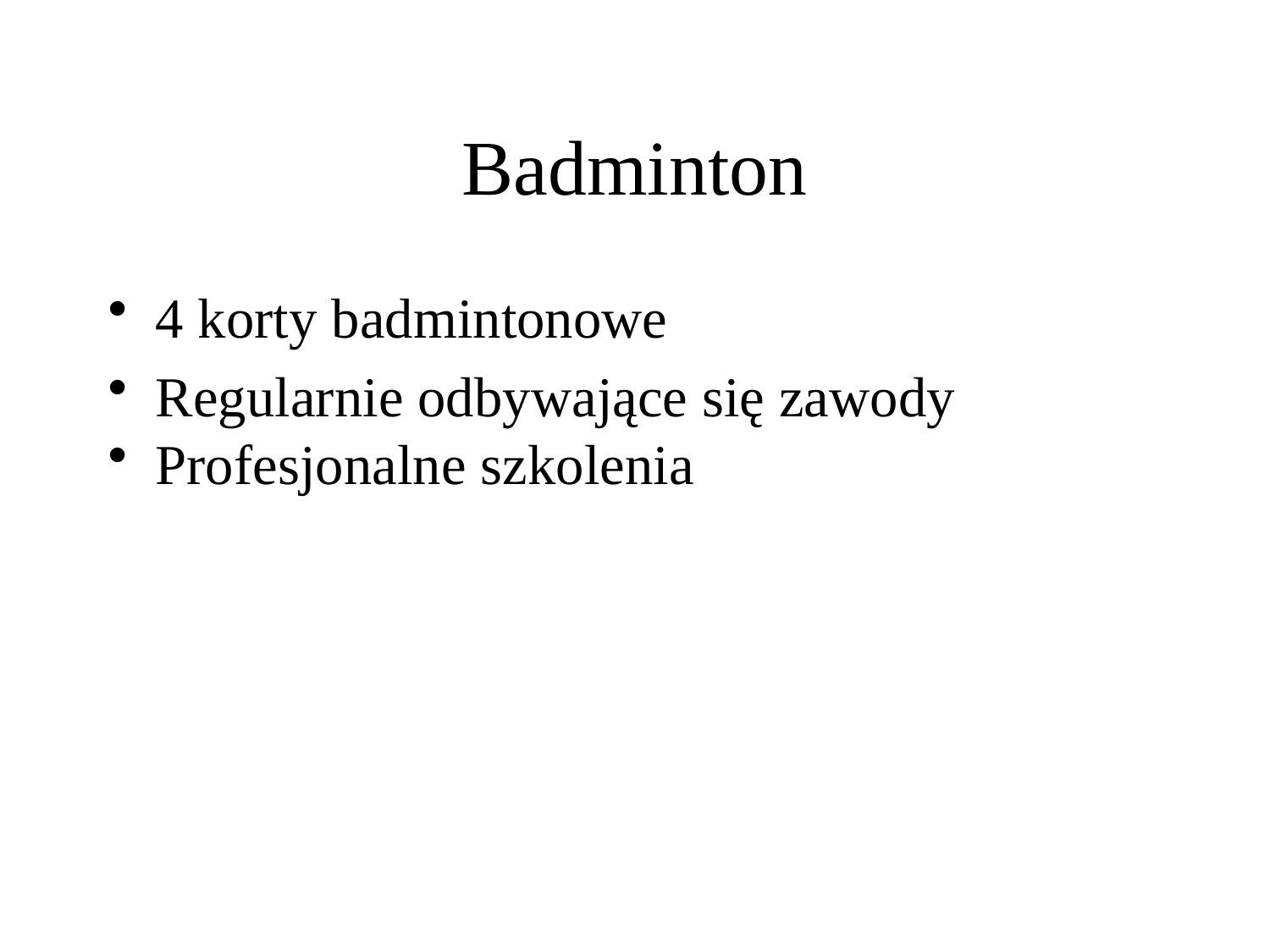

# Badminton
4 korty badmintonowe
Regularnie odbywające się zawody
Profesjonalne szkolenia